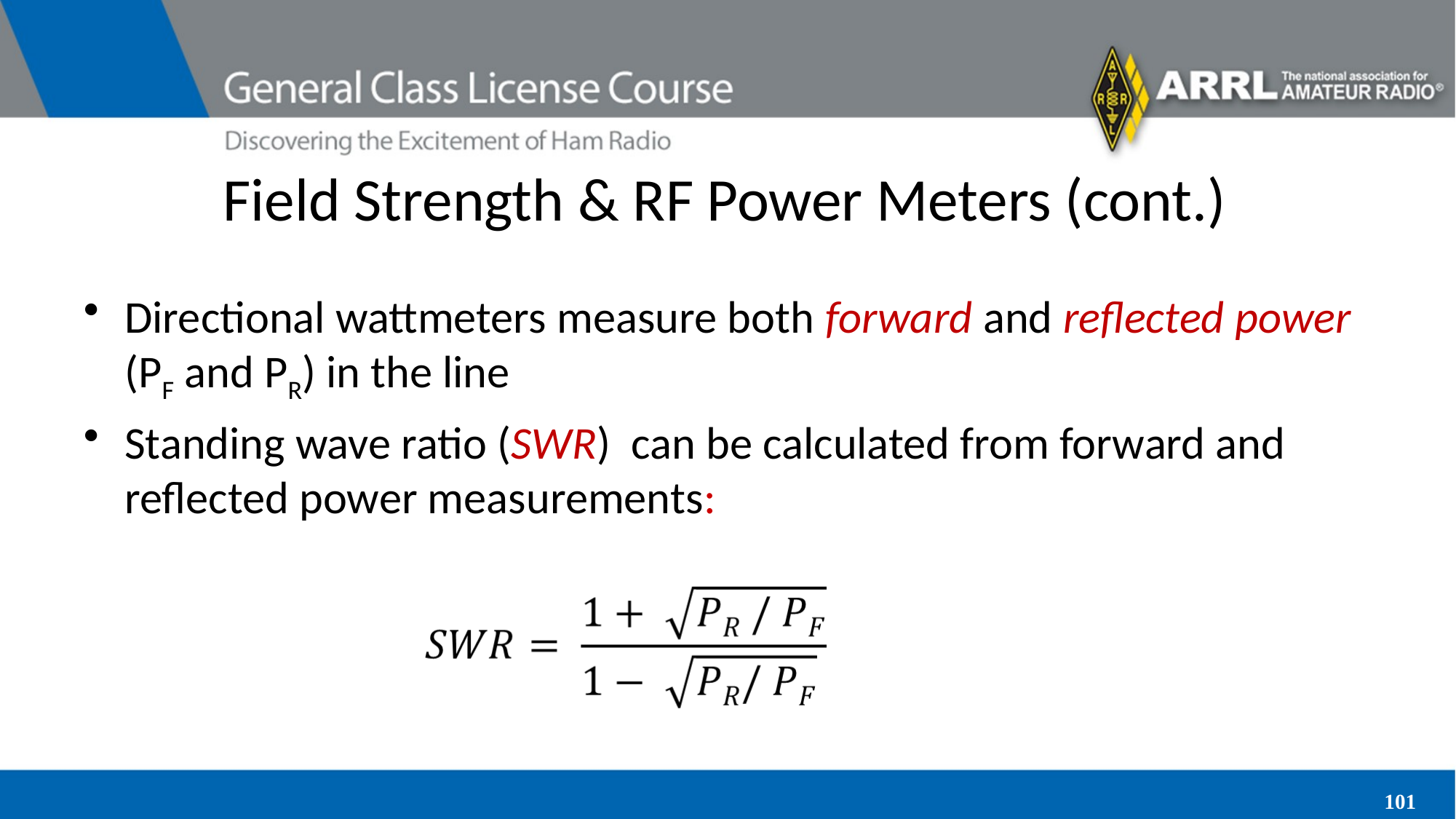

# Field Strength & RF Power Meters (cont.)
Directional wattmeters measure both forward and reflected power (PF and PR) in the line
Standing wave ratio (SWR)  can be calculated from forward and reflected power measurements: